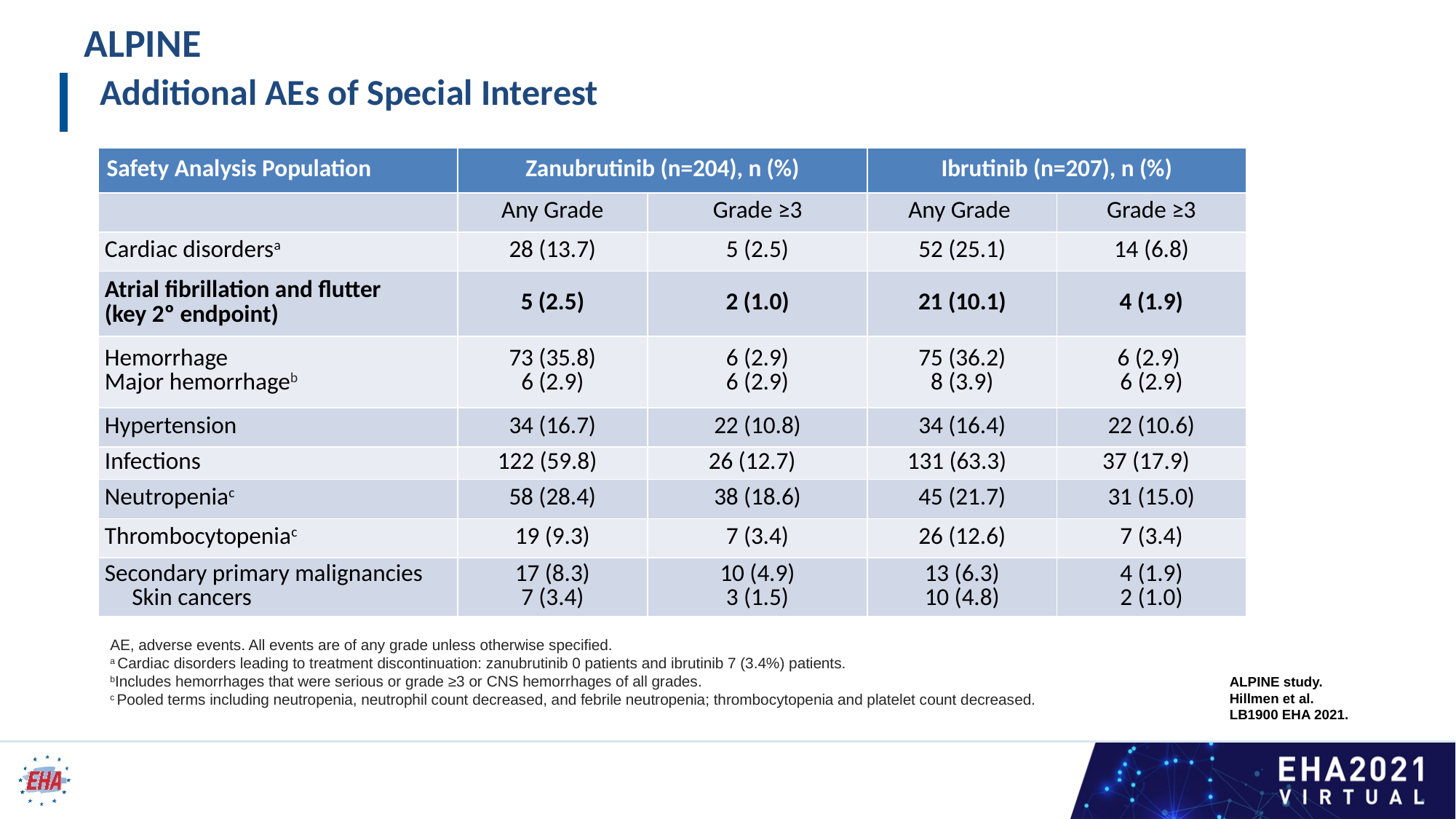

ALPINE
# Additional AEs of Special Interest
| Safety Analysis Population | Zanubrutinib (n=204), n (%) |  | Ibrutinib (n=207), n (%) |  |
| --- | --- | --- | --- | --- |
|  | Any Grade | Grade ≥3 | Any Grade | Grade ≥3 |
| Cardiac disordersa | 28 (13.7) | 5 (2.5) | 52 (25.1) | 14 (6.8) |
| Atrial fibrillation and flutter (key 2º endpoint) | 5 (2.5) | 2 (1.0) | 21 (10.1) | 4 (1.9) |
| Hemorrhage Major hemorrhageb | 73 (35.8) 6 (2.9) | 6 (2.9) 6 (2.9) | 75 (36.2) 8 (3.9) | 6 (2.9) 6 (2.9) |
| Hypertension | 34 (16.7) | 22 (10.8) | 34 (16.4) | 22 (10.6) |
| Infections | 122 (59.8) | 26 (12.7) | 131 (63.3) | 37 (17.9) |
| Neutropeniac | 58 (28.4) | 38 (18.6) | 45 (21.7) | 31 (15.0) |
| Thrombocytopeniac | 19 (9.3) | 7 (3.4) | 26 (12.6) | 7 (3.4) |
| Secondary primary malignancies Skin cancers | 17 (8.3) 7 (3.4) | 10 (4.9) 3 (1.5) | 13 (6.3) 10 (4.8) | 4 (1.9) 2 (1.0) |
AE, adverse events. All events are of any grade unless otherwise specified.
a Cardiac disorders leading to treatment discontinuation: zanubrutinib 0 patients and ibrutinib 7 (3.4%) patients.
bIncludes hemorrhages that were serious or grade ≥3 or CNS hemorrhages of all grades.
c Pooled terms including neutropenia, neutrophil count decreased, and febrile neutropenia; thrombocytopenia and platelet count decreased.
ALPINE study.
Hillmen et al.
LB1900 EHA 2021.